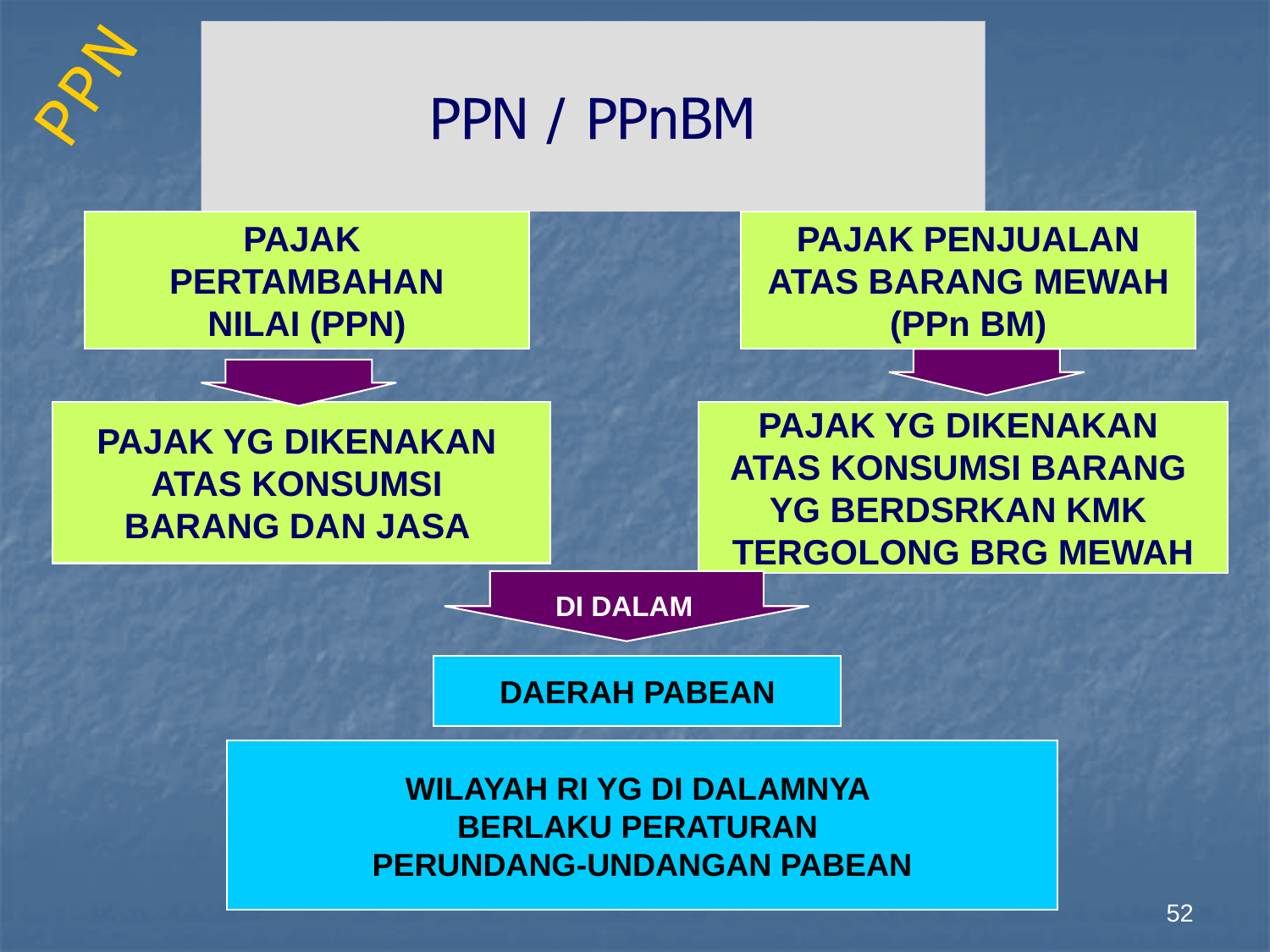

PPN
# PPN / PPnBM
PAJAK
PERTAMBAHAN
NILAI (PPN)
PAJAK PENJUALAN
 ATAS BARANG MEWAH
(PPn BM)

PAJAK YG DIKENAKAN
ATAS KONSUMSI
BARANG DAN JASA
PAJAK YG DIKENAKAN
ATAS KONSUMSI BARANG
YG BERDSRKAN KMK
TERGOLONG BRG MEWAH

DI DALAM
DAERAH PABEAN
WILAYAH RI YG DI DALAMNYA
BERLAKU PERATURAN
PERUNDANG-UNDANGAN PABEAN

52